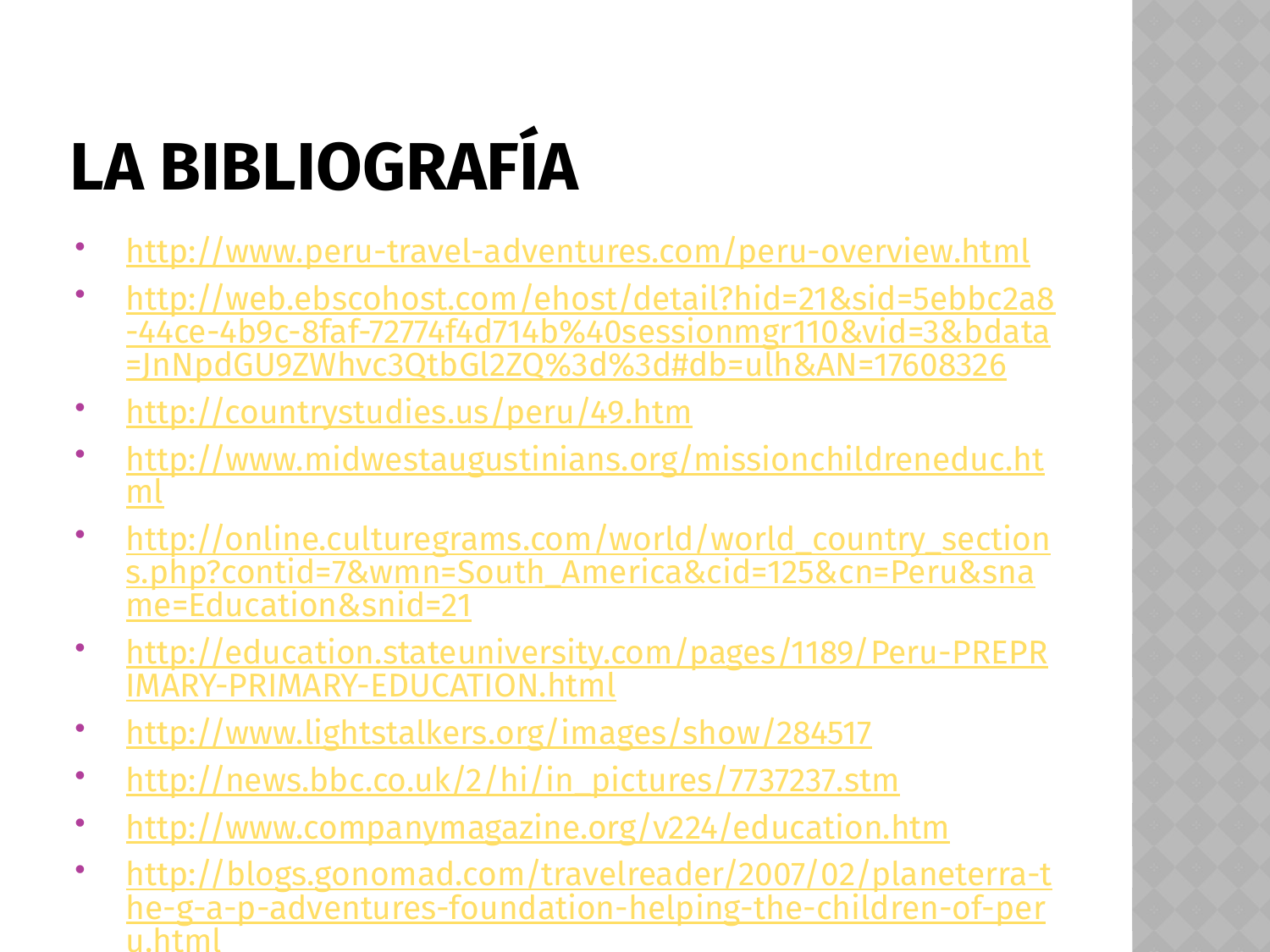

# La bibliografía
http://www.peru-travel-adventures.com/peru-overview.html
http://web.ebscohost.com/ehost/detail?hid=21&sid=5ebbc2a8-44ce-4b9c-8faf-72774f4d714b%40sessionmgr110&vid=3&bdata=JnNpdGU9ZWhvc3QtbGl2ZQ%3d%3d#db=ulh&AN=17608326
http://countrystudies.us/peru/49.htm
http://www.midwestaugustinians.org/missionchildreneduc.html
http://online.culturegrams.com/world/world_country_sections.php?contid=7&wmn=South_America&cid=125&cn=Peru&sname=Education&snid=21
http://education.stateuniversity.com/pages/1189/Peru-PREPRIMARY-PRIMARY-EDUCATION.html
http://www.lightstalkers.org/images/show/284517
http://news.bbc.co.uk/2/hi/in_pictures/7737237.stm
http://www.companymagazine.org/v224/education.htm
http://blogs.gonomad.com/travelreader/2007/02/planeterra-the-g-a-p-adventures-foundation-helping-the-children-of-peru.html
http://commons.wikimedia.org/wiki/File:A_Quechua_girl_and_her_Llama.jpg
http://en.wikipedia.org/wiki/National_University_of_San_Marcos
http://www.concierge.com/cntraveler/contests/?g2_view=core.DownloadItem&g2_itemId=71562
http://bikefriday.com/node/220